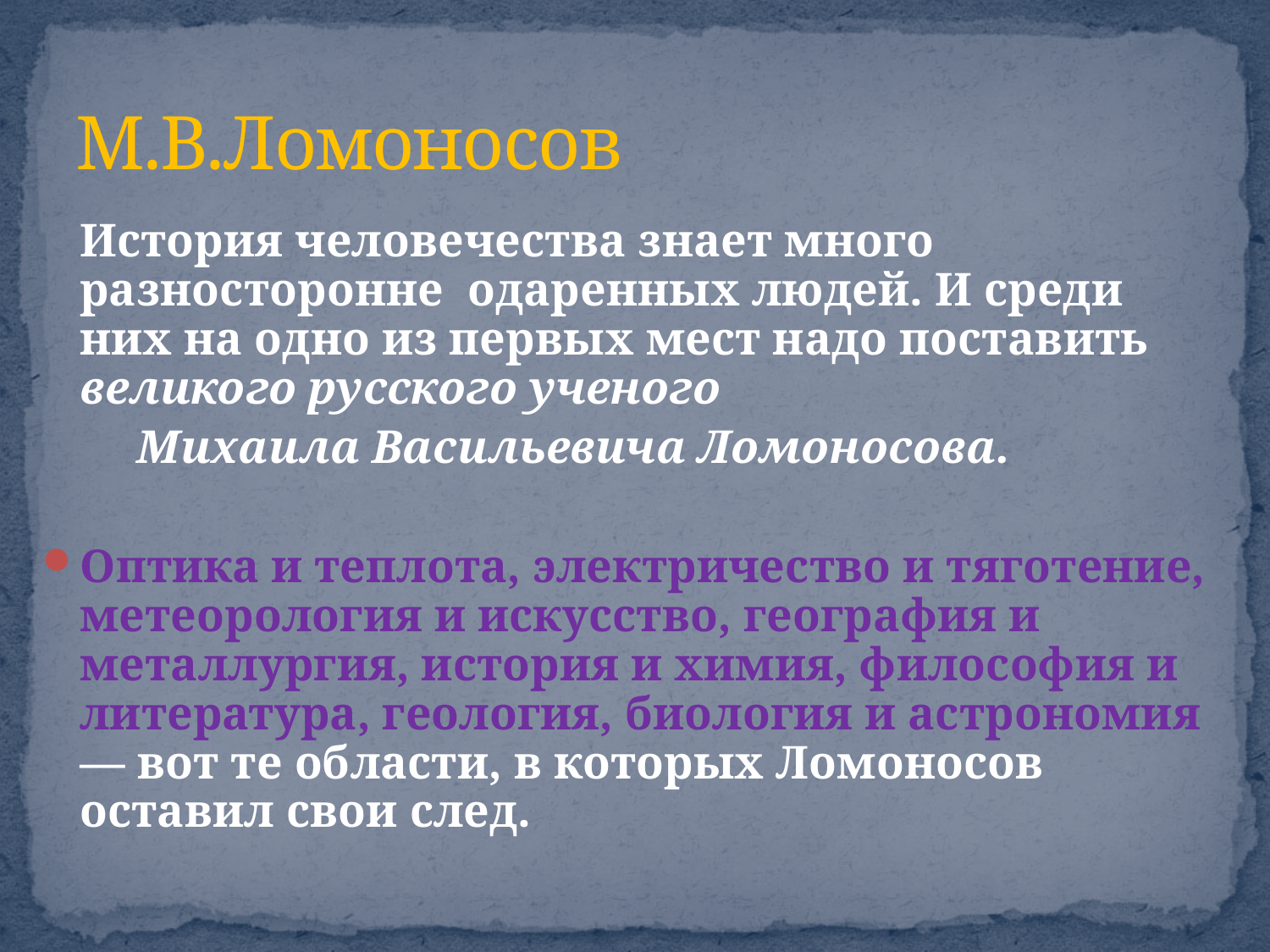

# М.В.Ломоносов
	История человечества знает много разносторонне  одаренных людей. И среди них на одно из первых мест надо поставить великого русского ученого
        Михаила Васильевича Ломоносова.

Оптика и теплота, электричество и тяготение, метеорология и искусство, география и металлургия, история и химия, философия и литература, геология, биология и астрономия — вот те области, в которых Ломоносов оставил свои след.